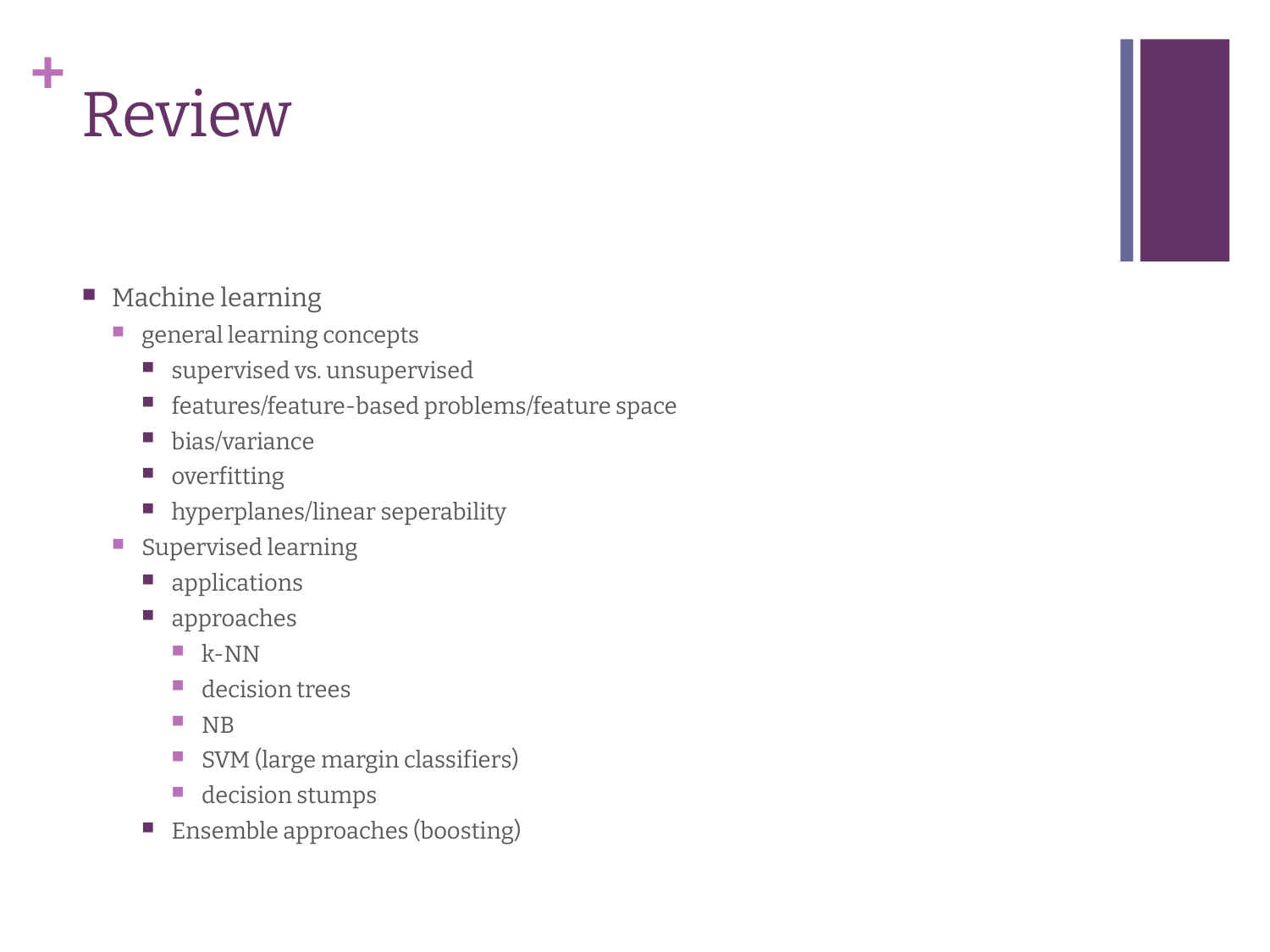

# Review
Machine learning
general learning concepts
supervised vs. unsupervised
features/feature-based problems/feature space
bias/variance
overfitting
hyperplanes/linear seperability
Supervised learning
applications
approaches
k-NN
decision trees
NB
SVM (large margin classifiers)
decision stumps
Ensemble approaches (boosting)